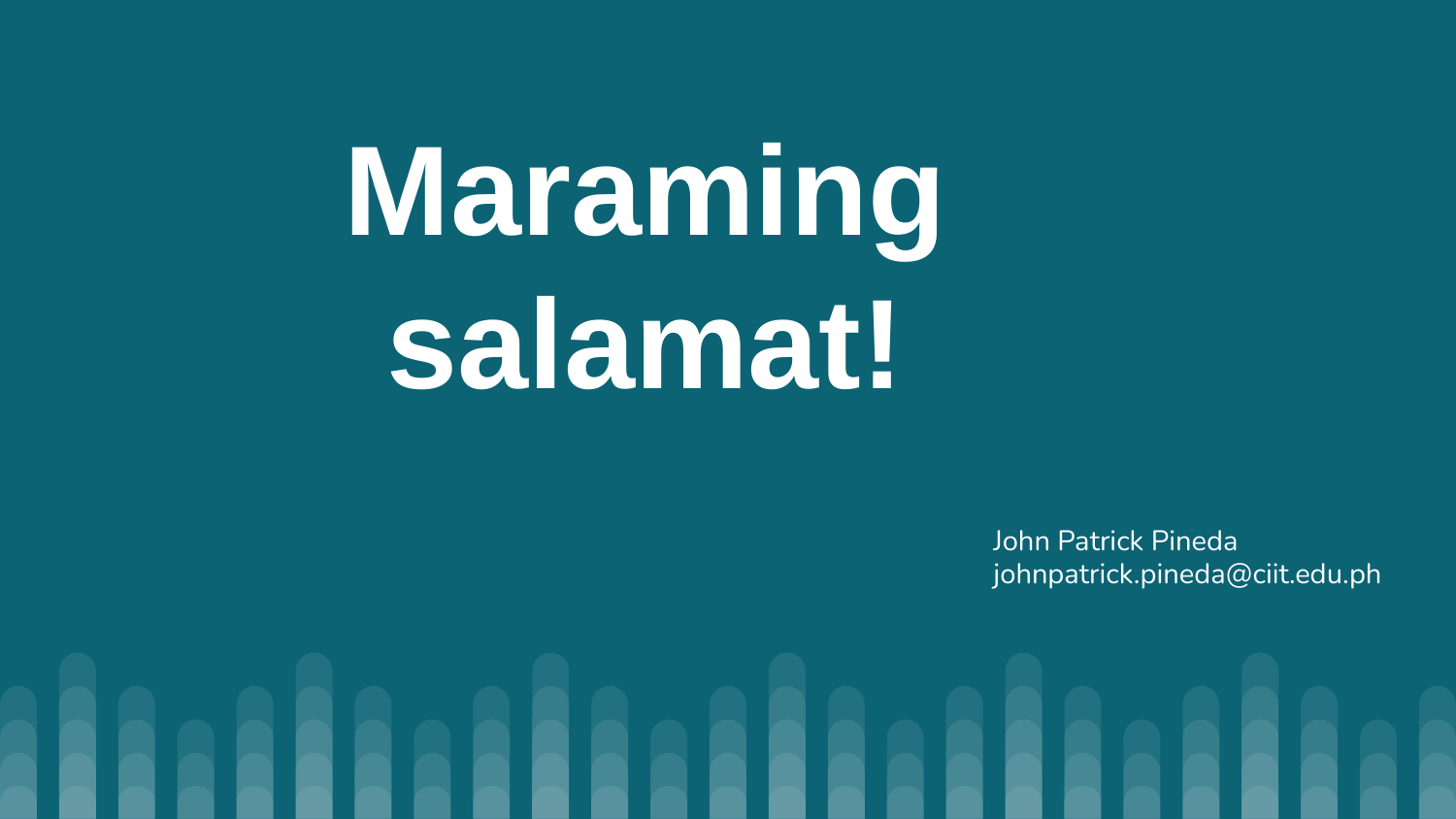

# Maraming salamat!
John Patrick Pineda
johnpatrick.pineda@ciit.edu.ph